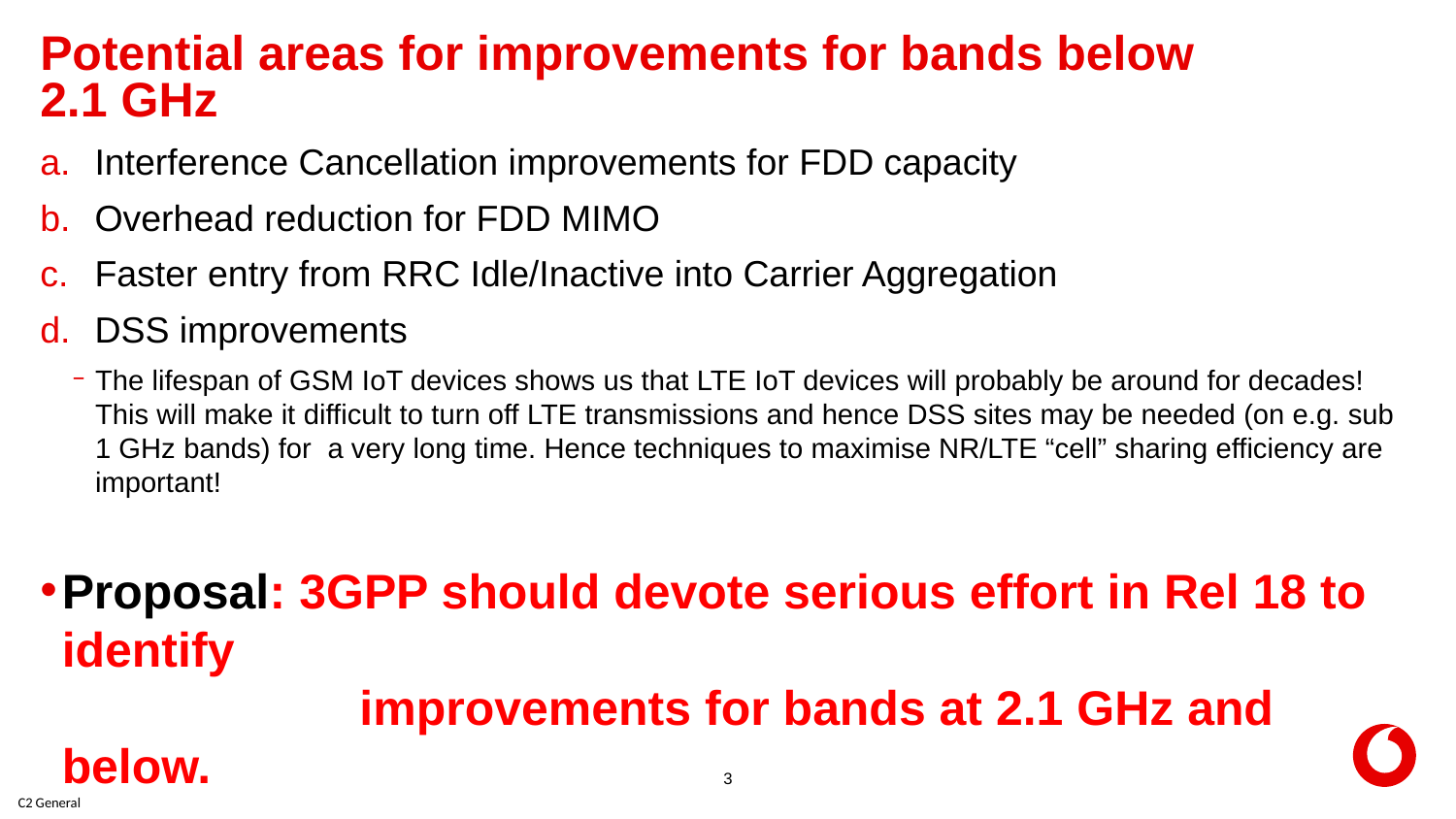

# Potential areas for improvements for bands below 2.1 GHz
Interference Cancellation improvements for FDD capacity
Overhead reduction for FDD MIMO
Faster entry from RRC Idle/Inactive into Carrier Aggregation
DSS improvements
The lifespan of GSM IoT devices shows us that LTE IoT devices will probably be around for decades! This will make it difficult to turn off LTE transmissions and hence DSS sites may be needed (on e.g. sub 1 GHz bands) for  a very long time. Hence techniques to maximise NR/LTE “cell” sharing efficiency are important!

Proposal: 3GPP should devote serious effort in Rel 18 to identify
                      improvements for bands at 2.1 GHz and below.

3